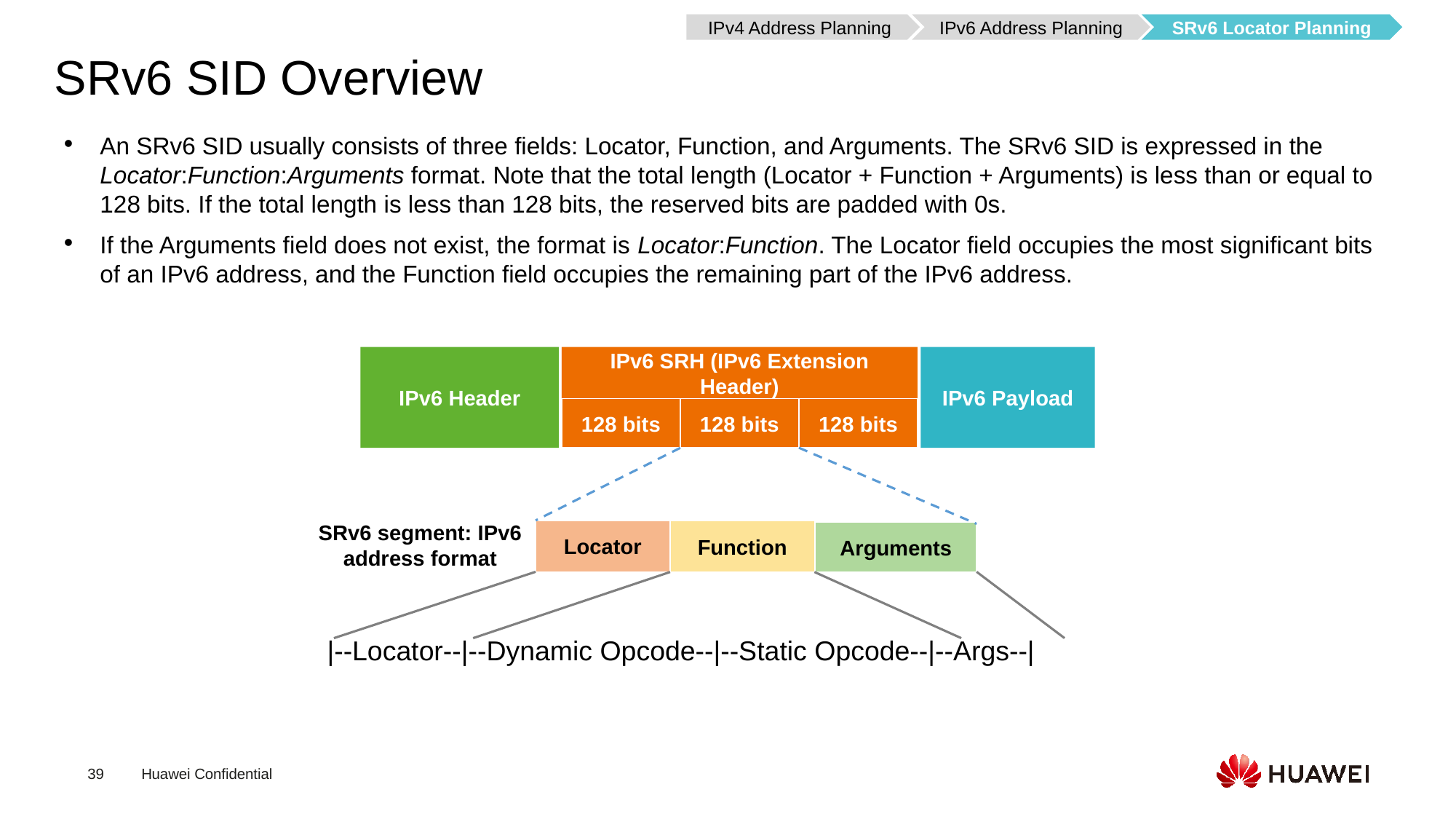

IPv4 Address Planning
IPv6 Address Planning
SRv6 Locator Planning
# SRv6 SID Overview
An SRv6 SID usually consists of three fields: Locator, Function, and Arguments. The SRv6 SID is expressed in the Locator:Function:Arguments format. Note that the total length (Locator + Function + Arguments) is less than or equal to 128 bits. If the total length is less than 128 bits, the reserved bits are padded with 0s.
If the Arguments field does not exist, the format is Locator:Function. The Locator field occupies the most significant bits of an IPv6 address, and the Function field occupies the remaining part of the IPv6 address.
IPv6 Header
IPv6 Payload
IPv6 SRH (IPv6 Extension Header)
128 bits
128 bits
128 bits
Locator
Function
Arguments
SRv6 segment: IPv6 address format
|--Locator--|--Dynamic Opcode--|--Static Opcode--|--Args--|